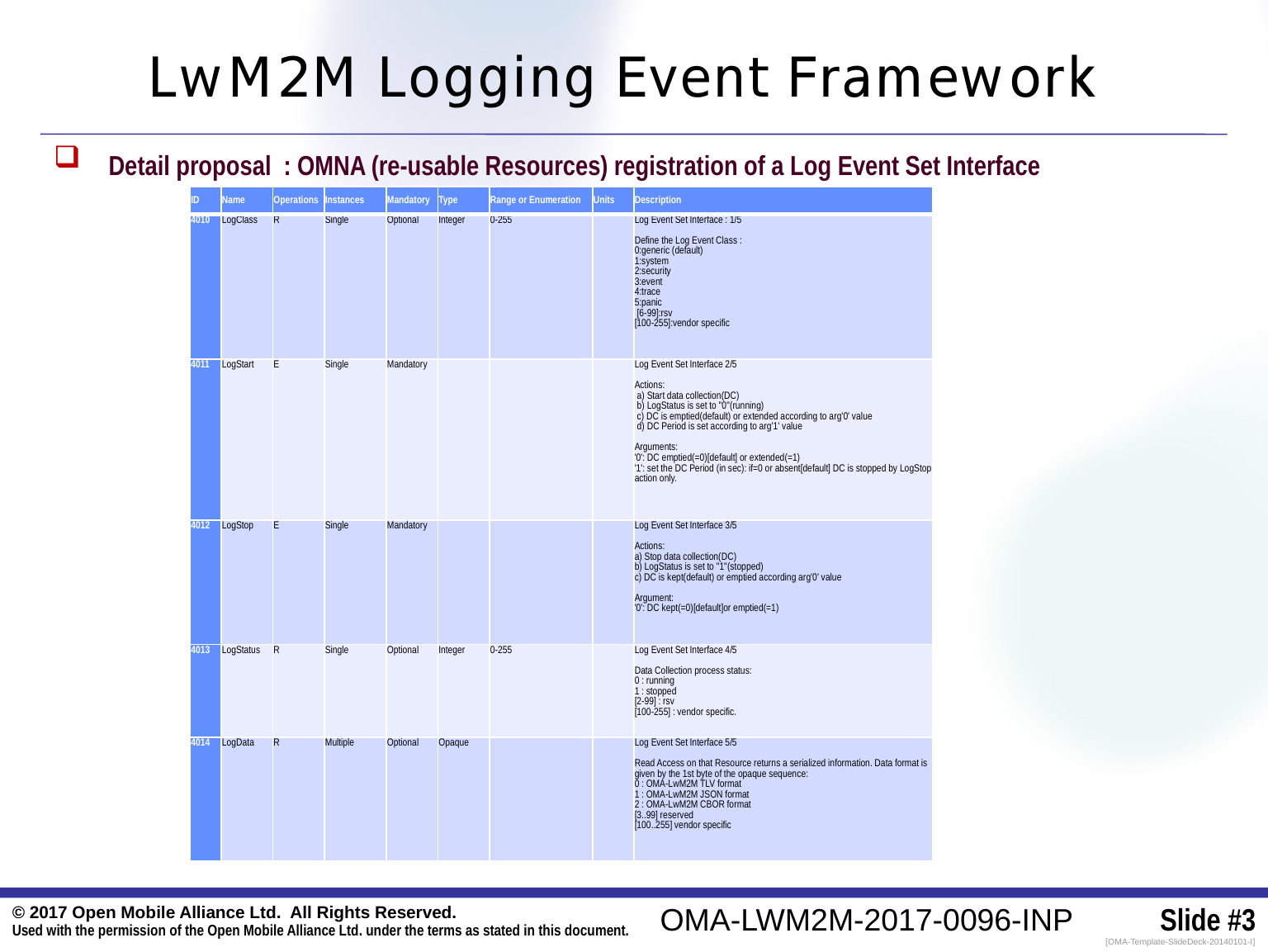

LwM2M Logging Event Framework
 Detail proposal  : OMNA (re-usable Resources) registration of a Log Event Set Interface

| ID | Name | Operations | Instances | Mandatory | Type | Range or Enumeration | Units | Description |
| --- | --- | --- | --- | --- | --- | --- | --- | --- |
| 4010 | LogClass | R | Single | Optional | Integer | 0-255 |  | Log Event Set Interface : 1/5 Define the Log Event Class : 0:generic (default) 1:system 2:security 3:event 4:trace 5:panic [6-99]:rsv [100-255]:vendor specific |
| 4011 | LogStart | E | Single | Mandatory |  |  |  | Log Event Set Interface 2/5 Actions: a) Start data collection(DC) b) LogStatus is set to "0"(running) c) DC is emptied(default) or extended according to arg'0' value d) DC Period is set according to arg'1' value Arguments: '0': DC emptied(=0)[default] or extended(=1) '1': set the DC Period (in sec): if=0 or absent[default] DC is stopped by LogStop action only. |
| 4012 | LogStop | E | Single | Mandatory |  |  |  | Log Event Set Interface 3/5 Actions: a) Stop data collection(DC) b) LogStatus is set to "1"(stopped) c) DC is kept(default) or emptied according arg'0' value Argument: '0': DC kept(=0)[default]or emptied(=1) |
| 4013 | LogStatus | R | Single | Optional | Integer | 0-255 |  | Log Event Set Interface 4/5 Data Collection process status: 0 : running 1 : stopped [2-99] : rsv [100-255] : vendor specific. |
| 4014 | LogData | R | Multiple | Optional | Opaque |  |  | Log Event Set Interface 5/5 Read Access on that Resource returns a serialized information. Data format is given by the 1st byte of the opaque sequence: 0 : OMA-LwM2M TLV format 1 : OMA-LwM2M JSON format 2 : OMA-LwM2M CBOR format [3..99] reserved [100..255] vendor specific |